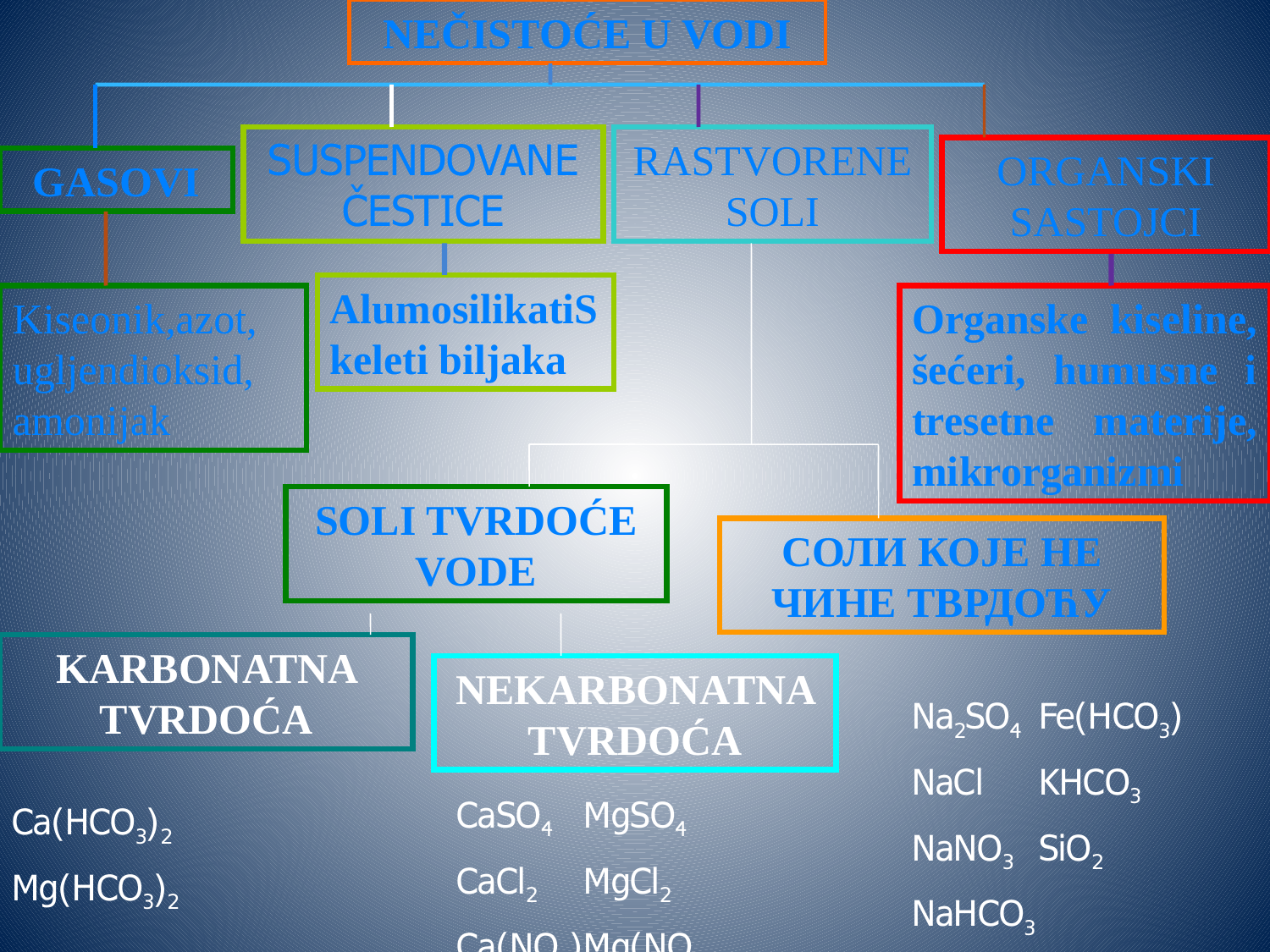

NEČISTOĆE U VODI

SUSPENDOVANE ČESTICE
RASTVORENE SOLI
ORGANSKI SASTOJCI
GASOVI

AlumosilikatiSkeleti biljaka
Kiseonik,azot, ugljendioksid, amonijak
Organske kiseline, šećeri, humusne i tresetne materije, mikrorganizmi

SOLI TVRDOĆE VODE

KARBONATNA TVRDOĆA
NEKARBONATNA TVRDOĆA
Na2SO4	Fe(HCO3)
NaCl	KHCO3
NaNO3	SiO2
NaHCO3
CaSO4	MgSO4
CaCl2	MgCl2
Ca(NO3)	Mg(NO3)

Ca(HCO3)2
Mg(HCO3)2

СОЛИ КОЈЕ НЕ ЧИНЕ ТВРДОЋУ